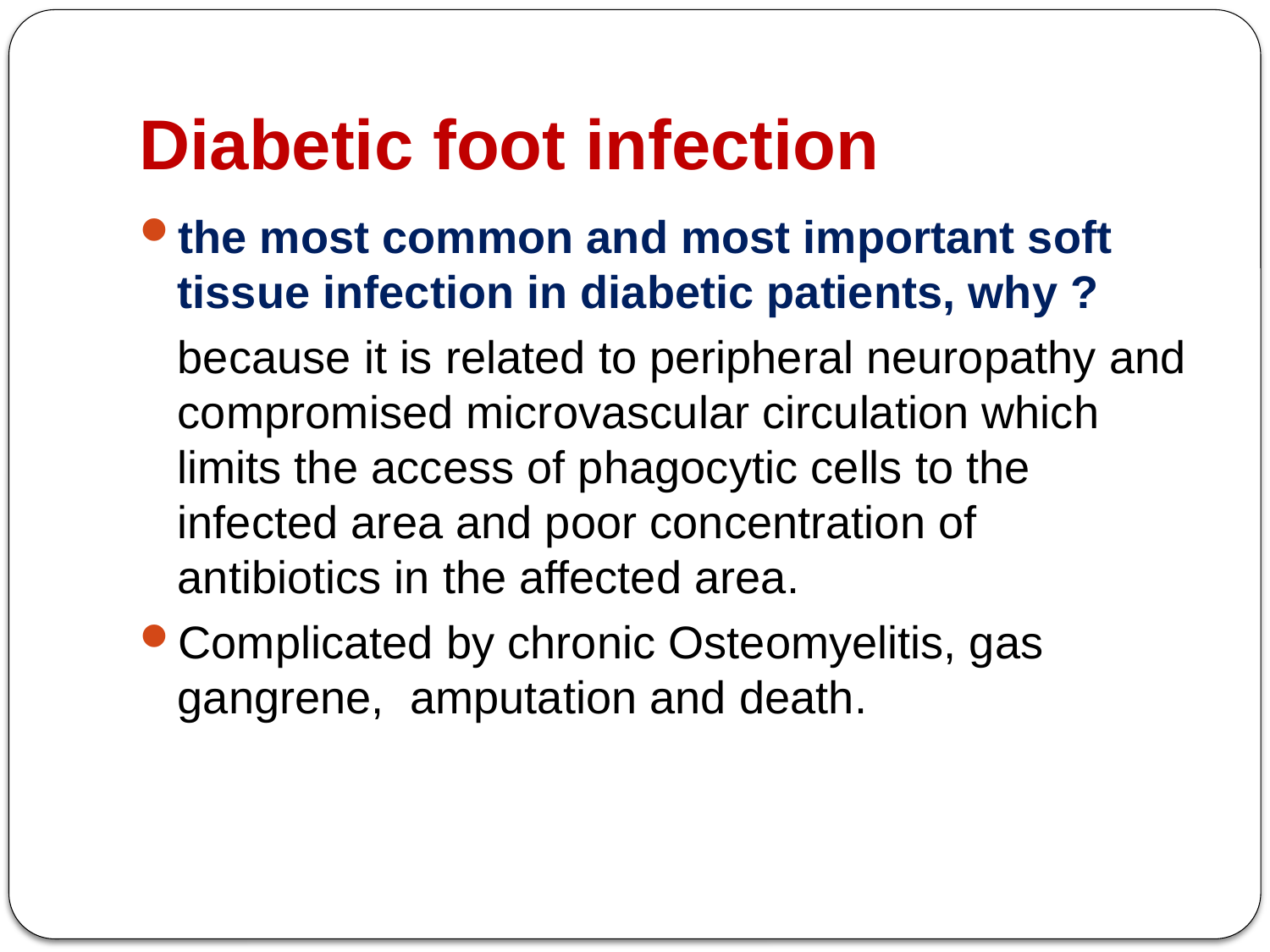

# Diabetic foot infection
the most common and most important soft tissue infection in diabetic patients, why ?
   because it is related to peripheral neuropathy and compromised microvascular circulation which limits the access of phagocytic cells to the infected area and poor concentration of antibiotics in the affected area.
Complicated by chronic Osteomyelitis, gas gangrene,  amputation and death.